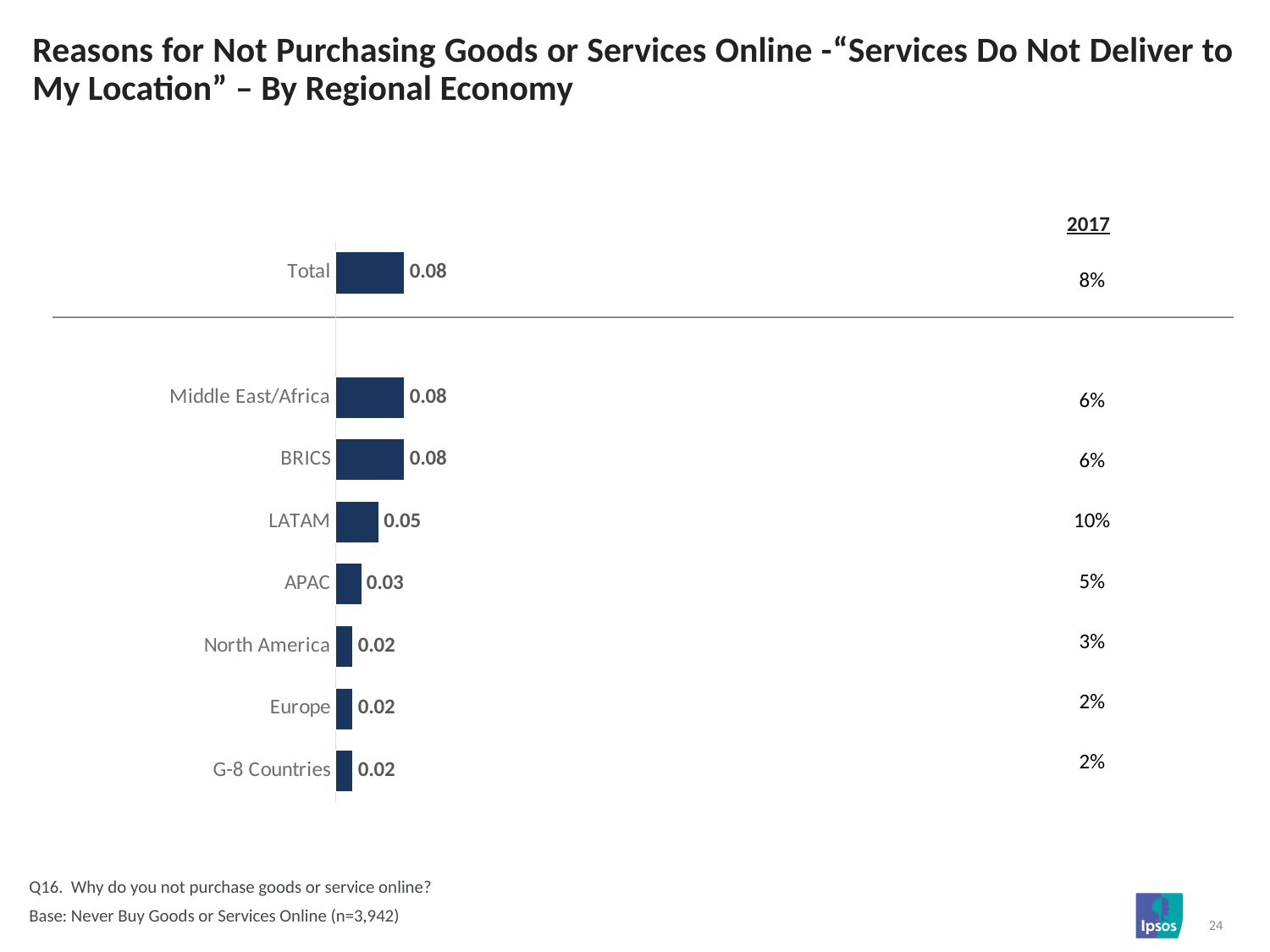

# Reasons for Not Purchasing Goods or Services Online -“Services Do Not Deliver to My Location” – By Regional Economy
| 2017 |
| --- |

### Chart

| Category | Column1 |
|---|---|
| Total | 0.08 |
|  | None |
| Middle East/Africa | 0.08 |
| BRICS | 0.08 |
| LATAM | 0.05 |
| APAC | 0.03 |
| North America | 0.02 |
| Europe | 0.02 |
| G-8 Countries | 0.02 |
| 8% |
| --- |
|  |
| 6% |
| 6% |
| 10% |
| 5% |
| 3% |
| 2% |
| 2% |
Q16.  Why do you not purchase goods or service online?
Base: Never Buy Goods or Services Online (n=3,942)